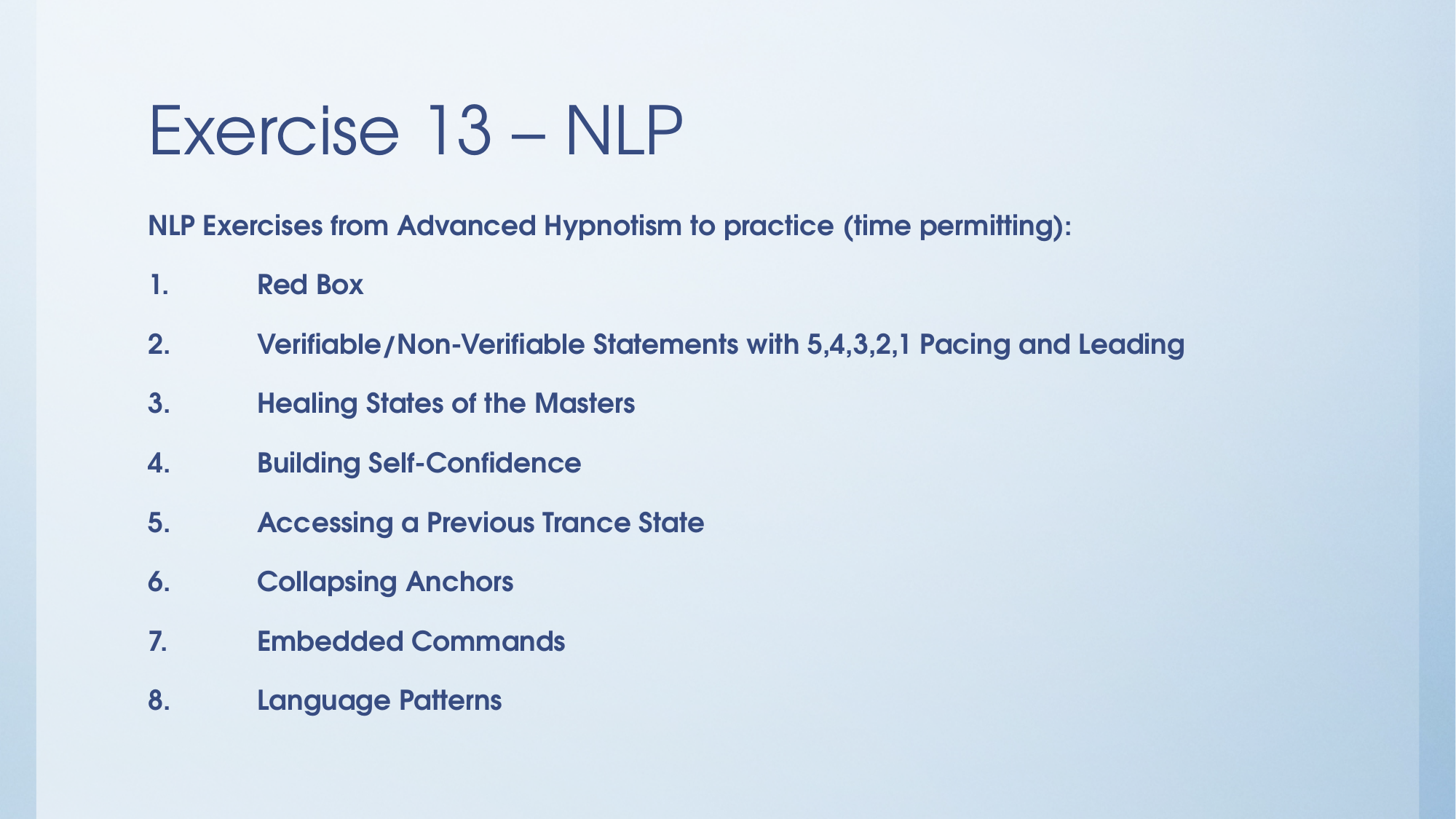

# Exercise 13 – NLP
NLP Exercises from Advanced Hypnotism to practice (time permitting):
1.	Red Box
2.	Verifiable/Non-Verifiable Statements with 5,4,3,2,1 Pacing and Leading
3.	Healing States of the Masters
4.	Building Self-Confidence
5.	Accessing a Previous Trance State
6.	Collapsing Anchors
7.	Embedded Commands
8.	Language Patterns